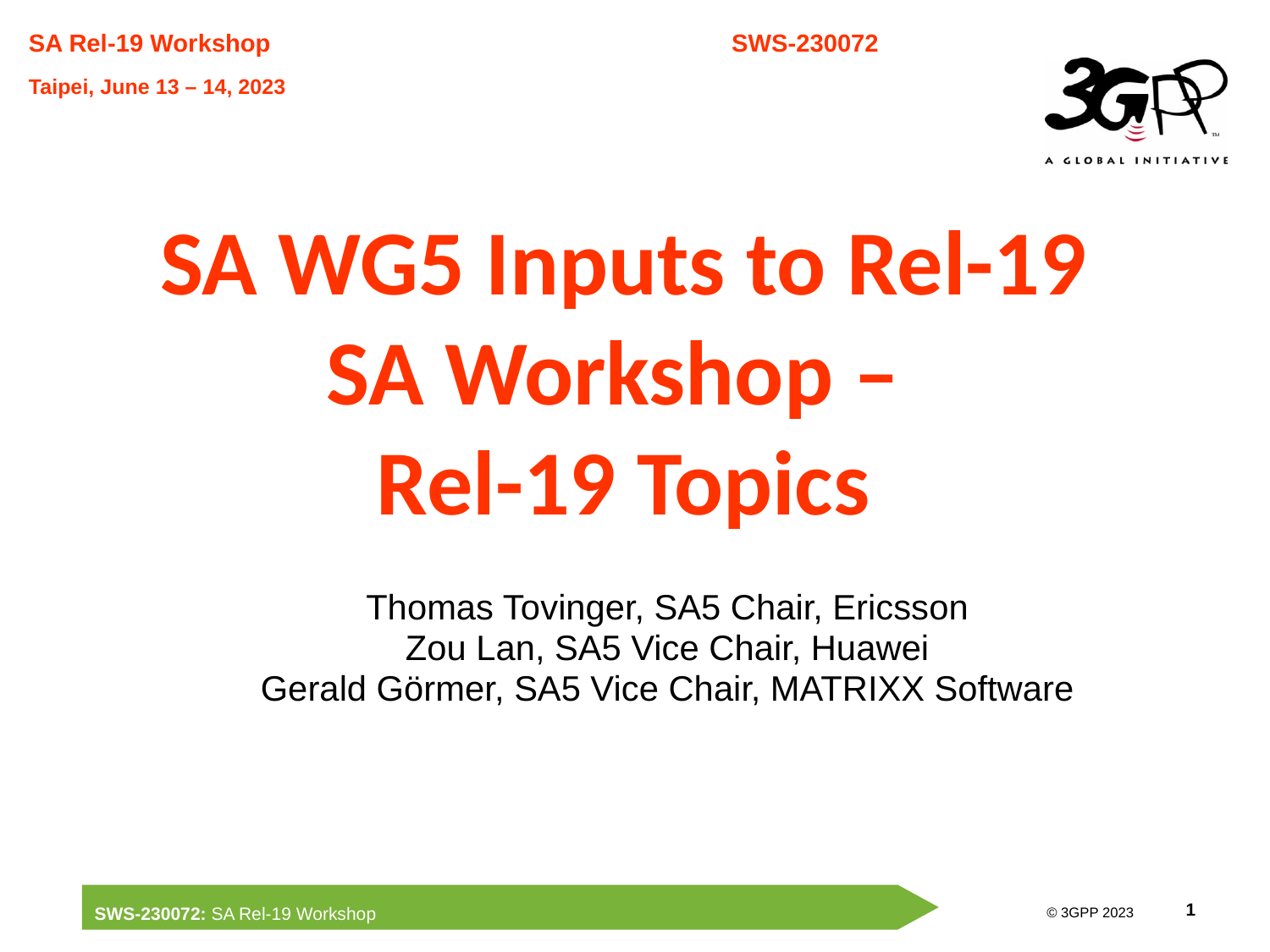

SA Rel-19 Workshop	SWS-230072
Taipei, June 13 – 14, 2023
SA WG5 Inputs to Rel-19 SA Workshop –
Rel-19 Topics
Thomas Tovinger, SA5 Chair, Ericsson
Zou Lan, SA5 Vice Chair, Huawei
Gerald Görmer, SA5 Vice Chair, MATRIXX Software